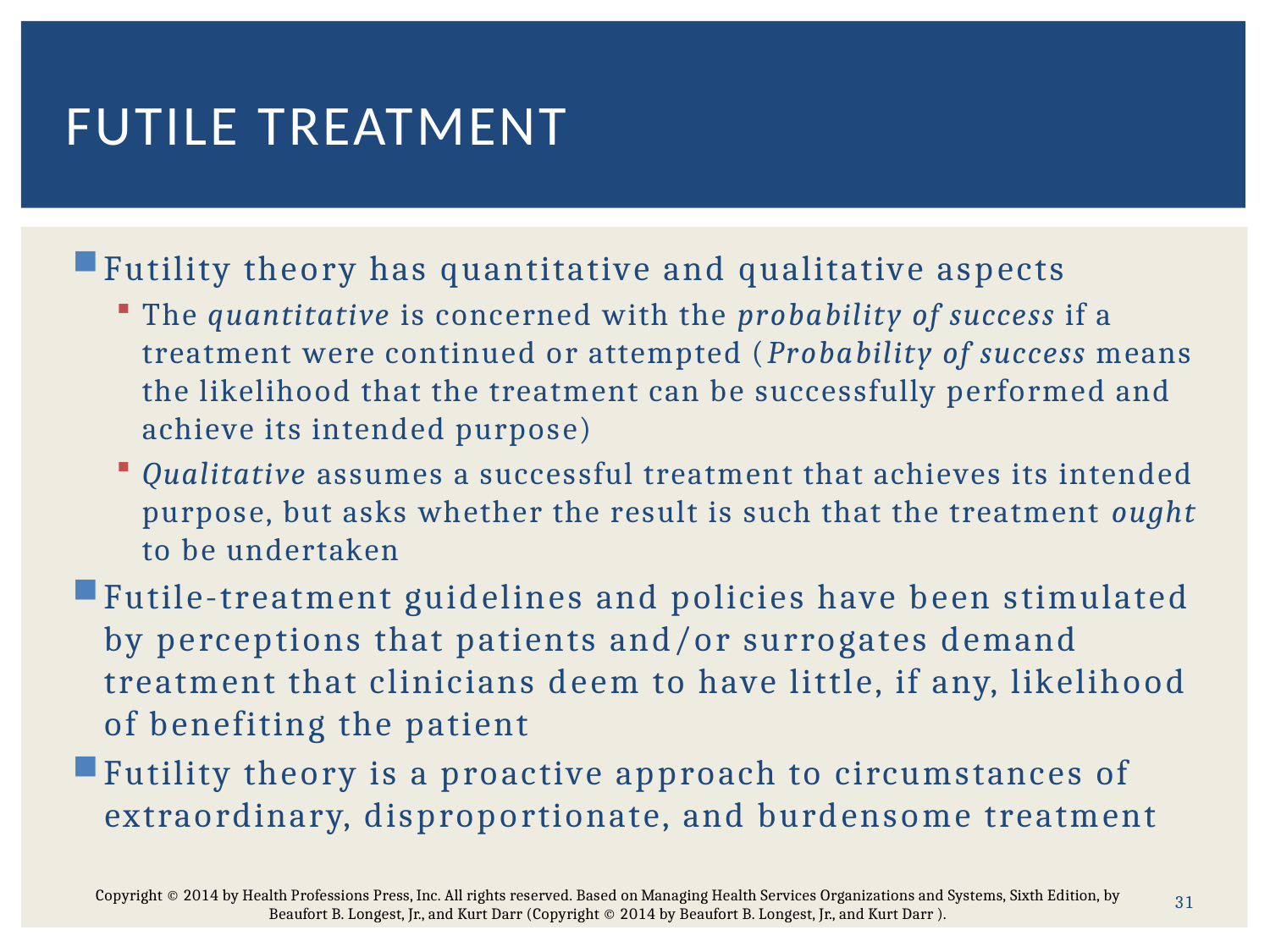

# Futile treatment
Futility theory has quantitative and qualitative aspects
The quantitative is concerned with the probability of success if a treatment were continued or attempted (Probability of suc­cess means the likelihood that the treatment can be successfully performed and achieve its intended purpose)
Qualitative assumes a successful treatment that achieves its intended purpose, but asks whether the result is such that the treatment ought to be undertaken
Futile-treatment guidelines and policies have been stimulated by perceptions that patients and/or surrogates demand treatment that clinicians deem to have little, if any, likelihood of benefiting the patient
Futility theory is a proactive approach to circumstances of extraordinary, disproportionate, and burdensome treatment
31